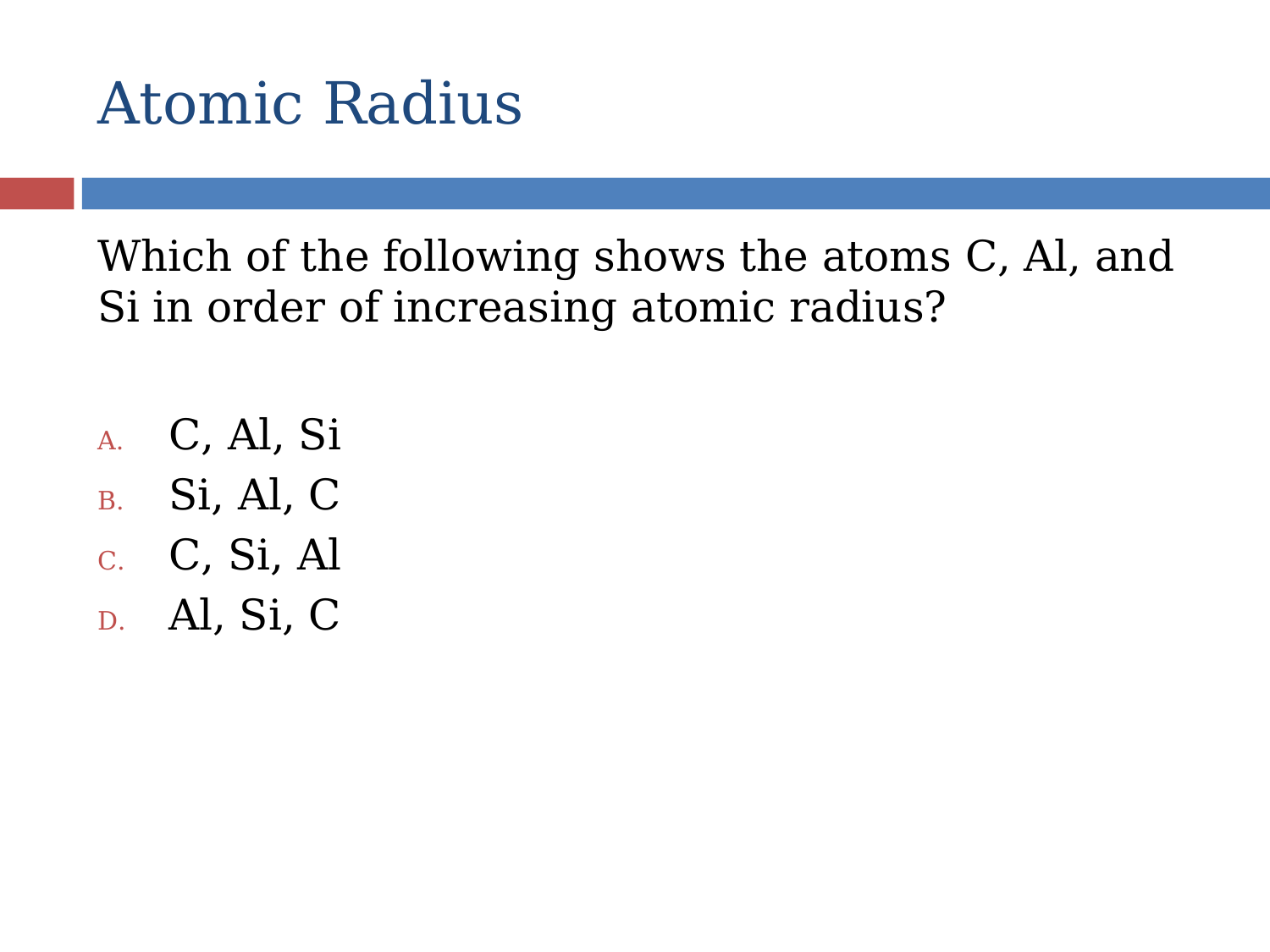

# Atomic Radius
Which of the following shows the atoms C, Al, and Si in order of increasing atomic radius?

C, Al, Si
Si, Al, C
C, Si, Al
Al, Si, C